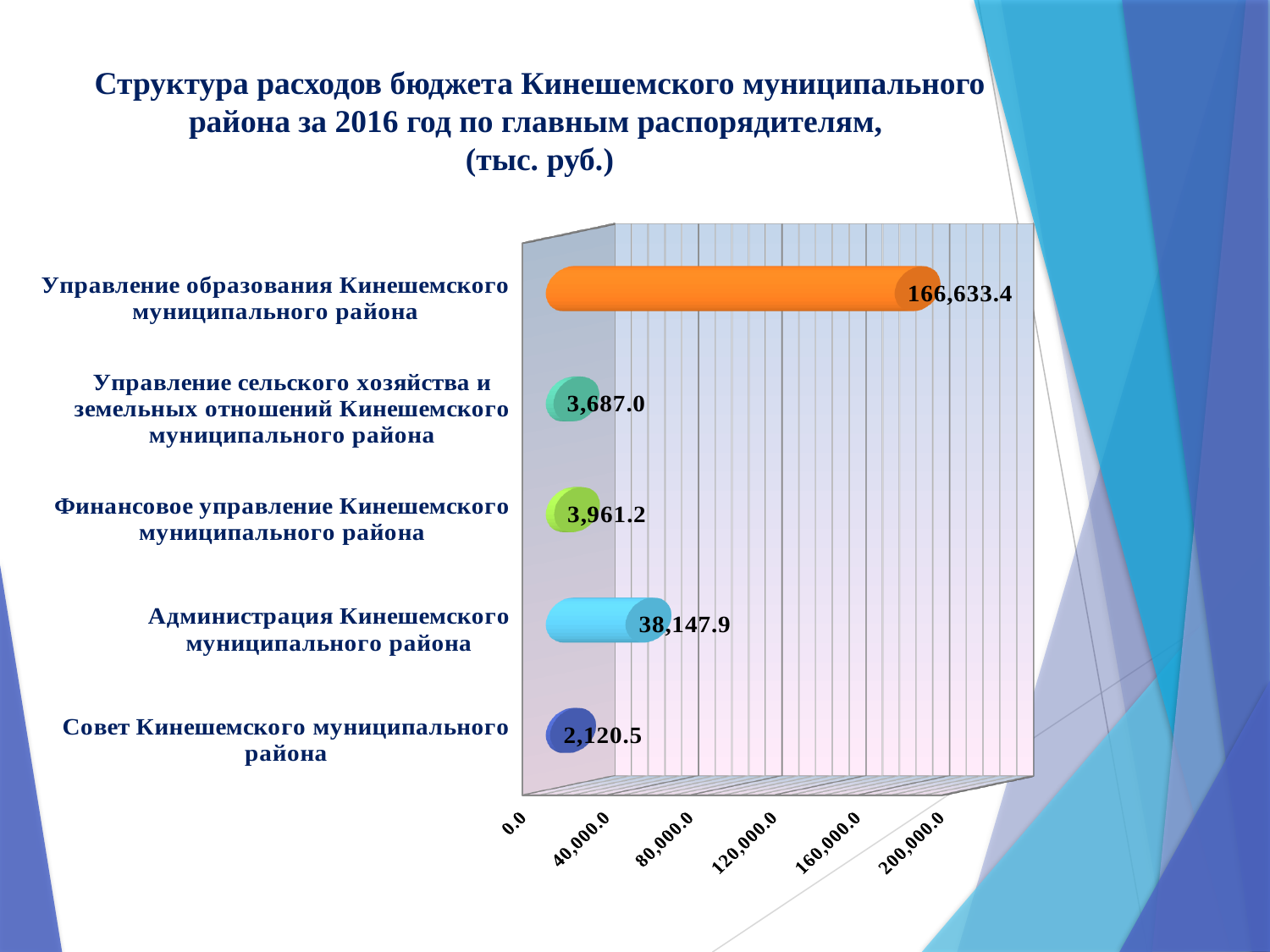

Структура расходов бюджета Кинешемского муниципального района за 2016 год по главным распорядителям,
(тыс. руб.)

[unsupported chart]